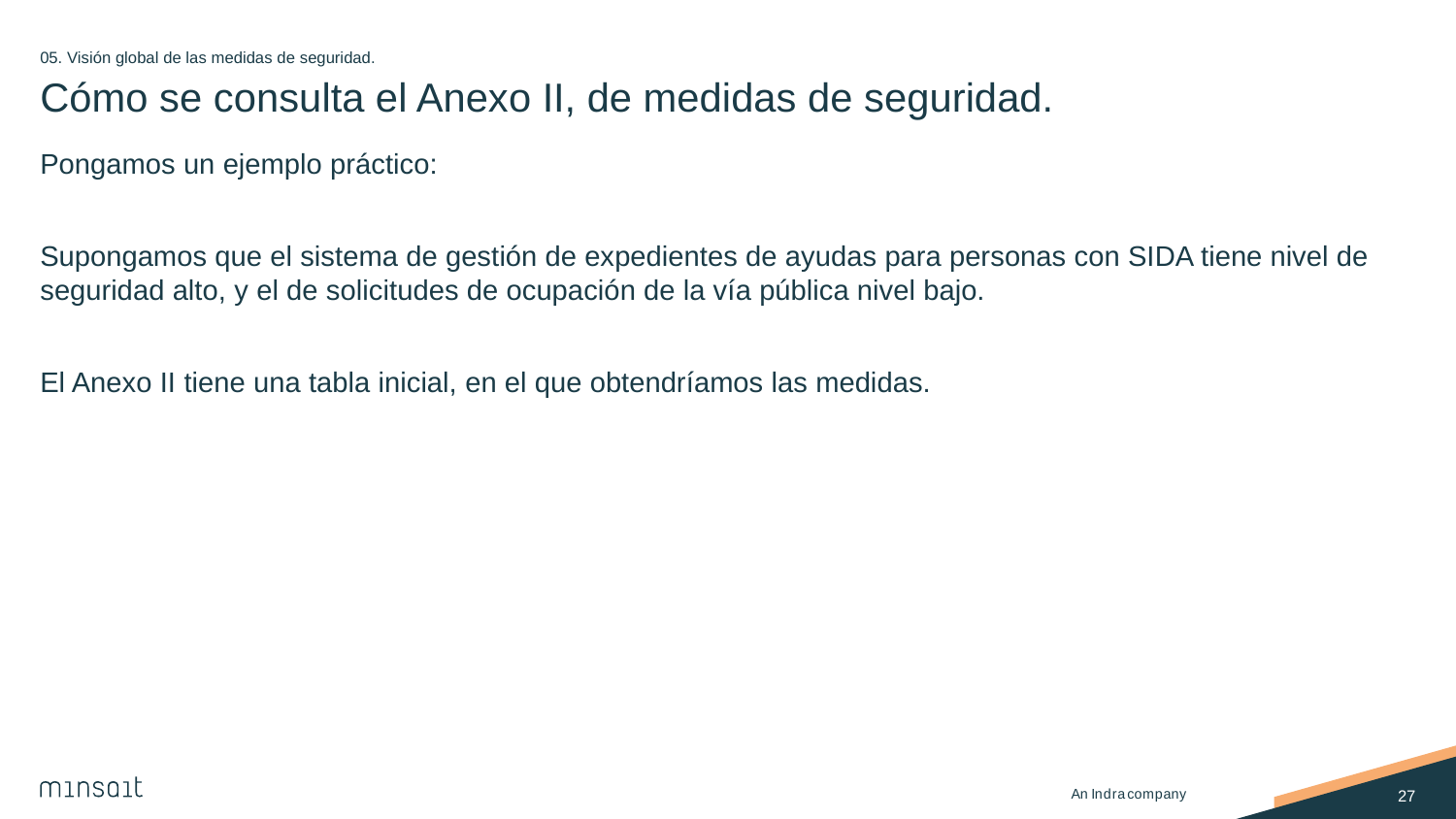

05. Visión global de las medidas de seguridad.
# Cómo se consulta el Anexo II, de medidas de seguridad.
Pongamos un ejemplo práctico:

Supongamos que el sistema de gestión de expedientes de ayudas para personas con SIDA tiene nivel de seguridad alto, y el de solicitudes de ocupación de la vía pública nivel bajo.

El Anexo II tiene una tabla inicial, en el que obtendríamos las medidas.